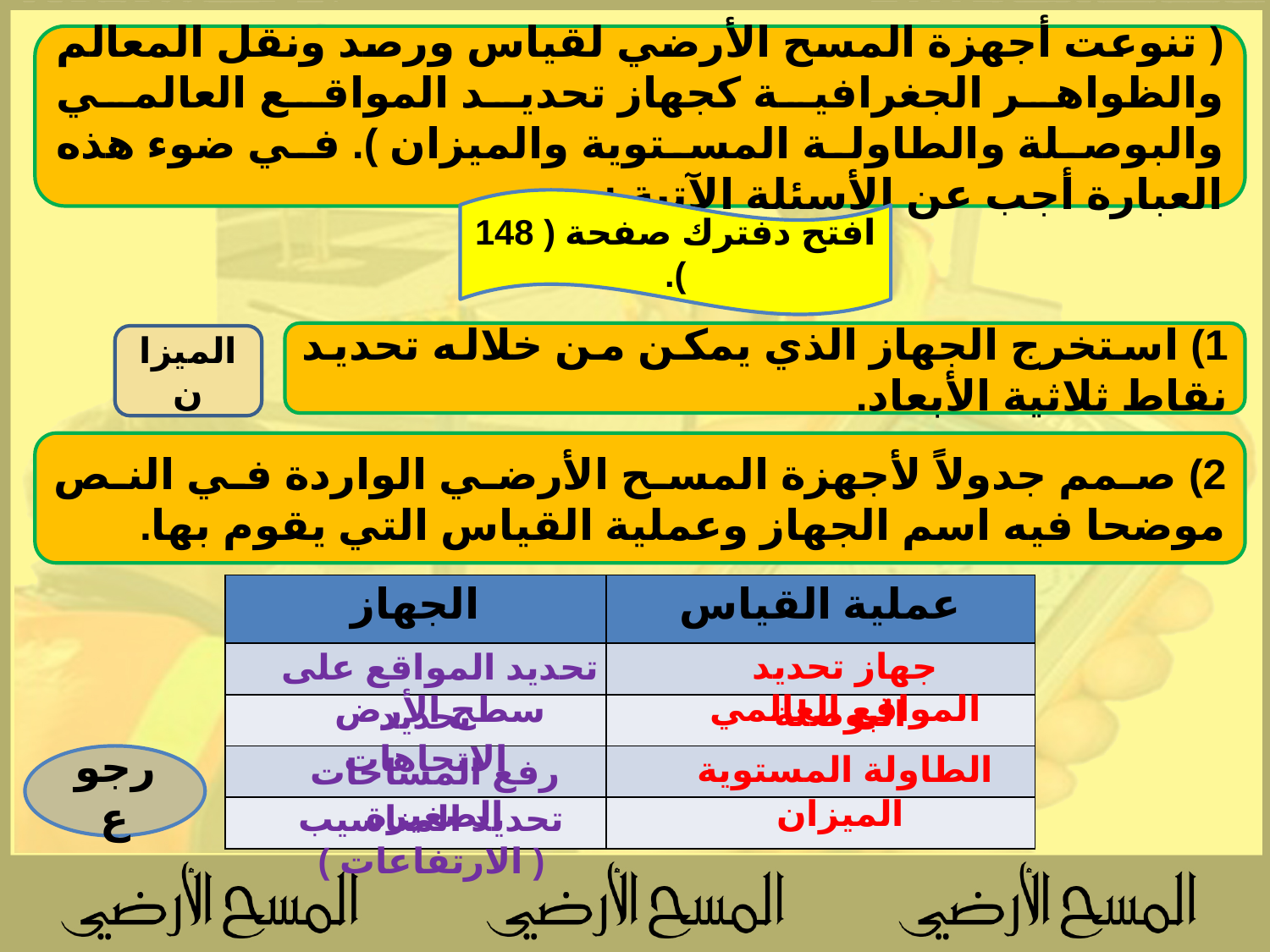

( تنوعت أجهزة المسح الأرضي لقياس ورصد ونقل المعالم والظواهر الجغرافية كجهاز تحديد المواقع العالمي والبوصلة والطاولة المستوية والميزان ). في ضوء هذه العبارة أجب عن الأسئلة الآتية :
افتح دفترك صفحة ( 148 ).
1) استخرج الجهاز الذي يمكن من خلاله تحديد نقاط ثلاثية الأبعاد.
الميزان
2) صمم جدولاً لأجهزة المسح الأرضي الواردة في النص موضحا فيه اسم الجهاز وعملية القياس التي يقوم بها.
| الجهاز | عملية القياس |
| --- | --- |
|  |  |
|  |  |
|  |  |
|  |  |
جهاز تحديد المواقع العالمي
تحديد المواقع على سطح الأرض
البوصلة
تحديد الاتجاهات
الطاولة المستوية
رفع المساحات الصغيرة
رجوع
الميزان
تحديد المناسيب ( الارتفاعات )